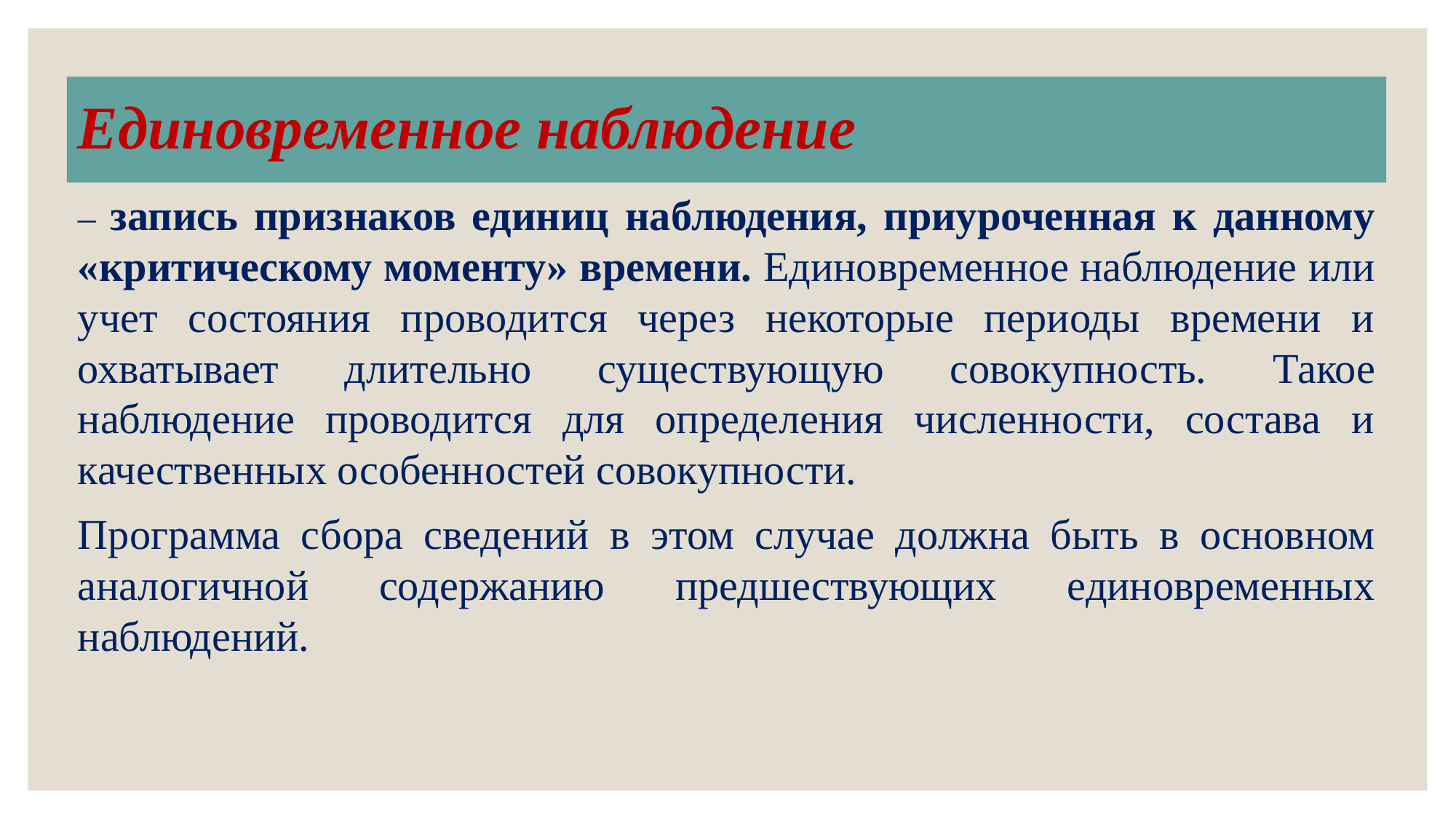

# Единовременное наблюдение
– запись признаков единиц наблюдения, приуроченная к данному «критическому моменту» времени. Единовременное наблюдение или учет состояния проводится через некоторые периоды времени и охватывает длительно существующую совокупность. Такое наблюдение проводится для определения численности, состава и качественных особенностей совокупности.
Программа сбора сведений в этом случае должна быть в основном аналогичной содержанию предшествующих единовременных наблюдений.